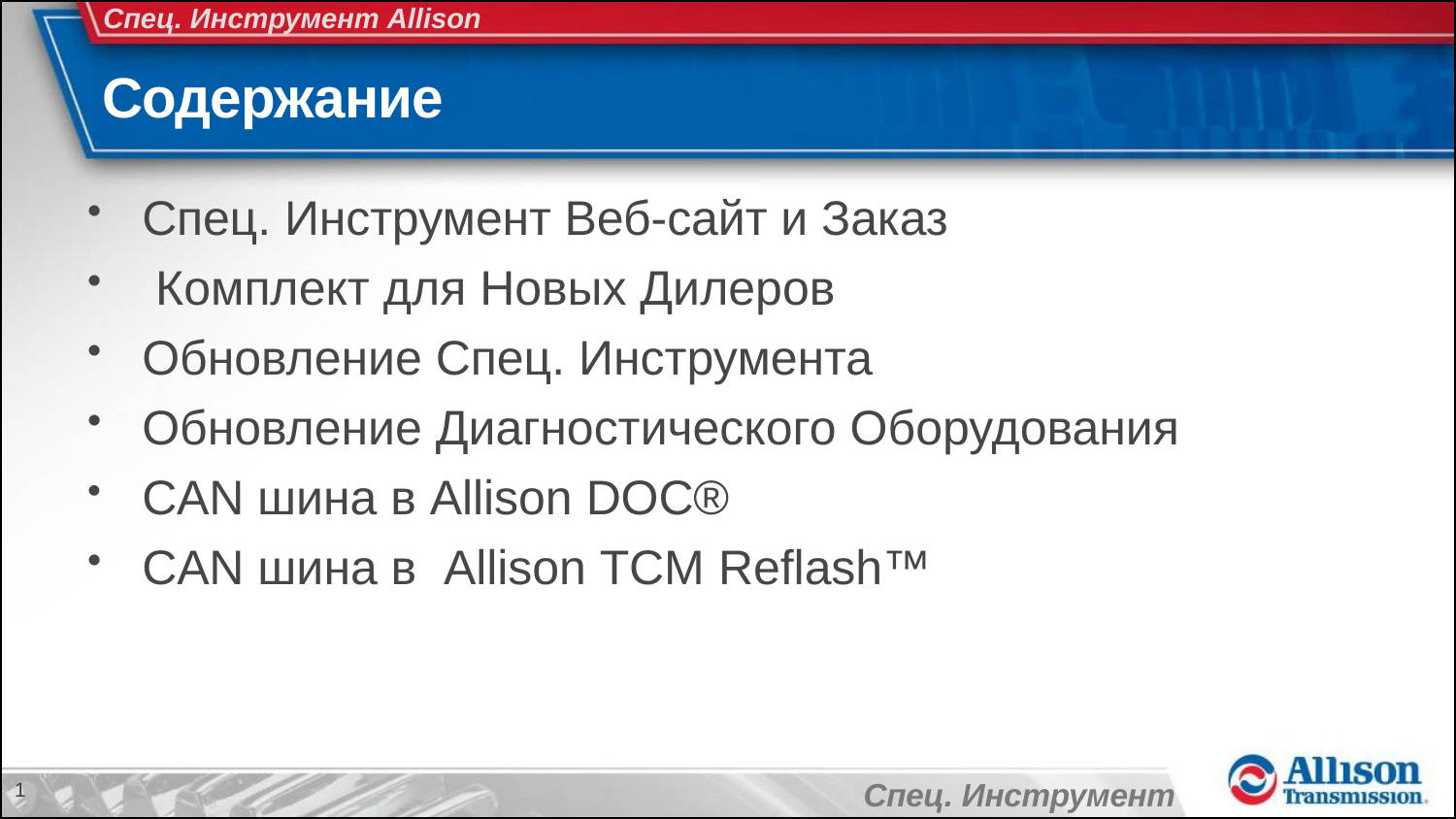

l

Спец. Инструмент Allison
# Содержание
Спец. Инструмент Веб-сайт и Заказ
 Комплект для Новых Дилеров
Обновление Спец. Инструмента
Обновление Диагностического Оборудования
CAN шина в Allison DOC®
CAN шина в  Allison TCM Reflash™

1
Спец. Инструмент